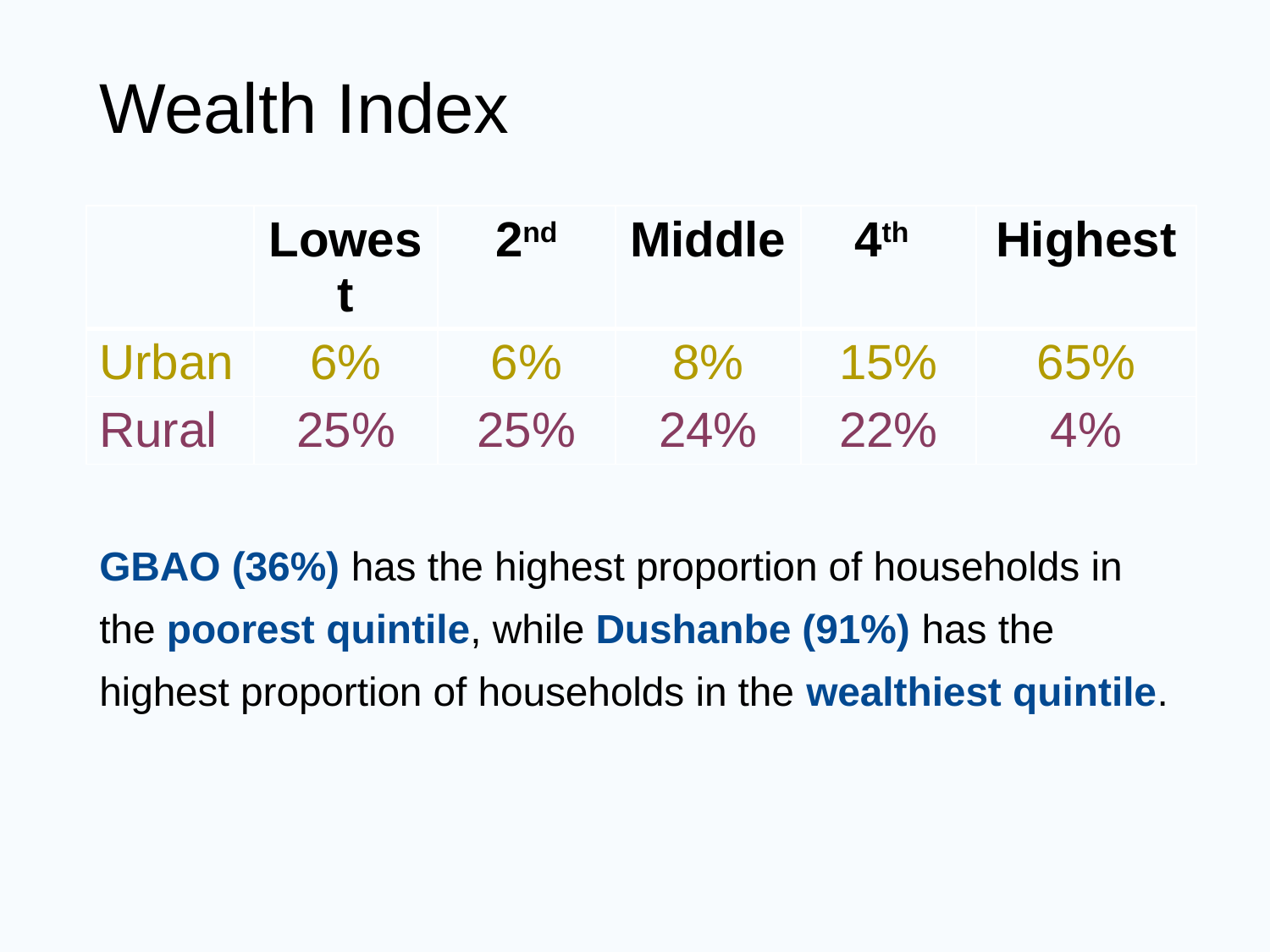

# Wealth Index
|  | Lowest | 2nd | Middle | 4th | Highest |
| --- | --- | --- | --- | --- | --- |
| Urban | 6% | 6% | 8% | 15% | 65% |
| Rural | 25% | 25% | 24% | 22% | 4% |
GBAO (36%) has the highest proportion of households in the poorest quintile, while Dushanbe (91%) has the highest proportion of households in the wealthiest quintile.